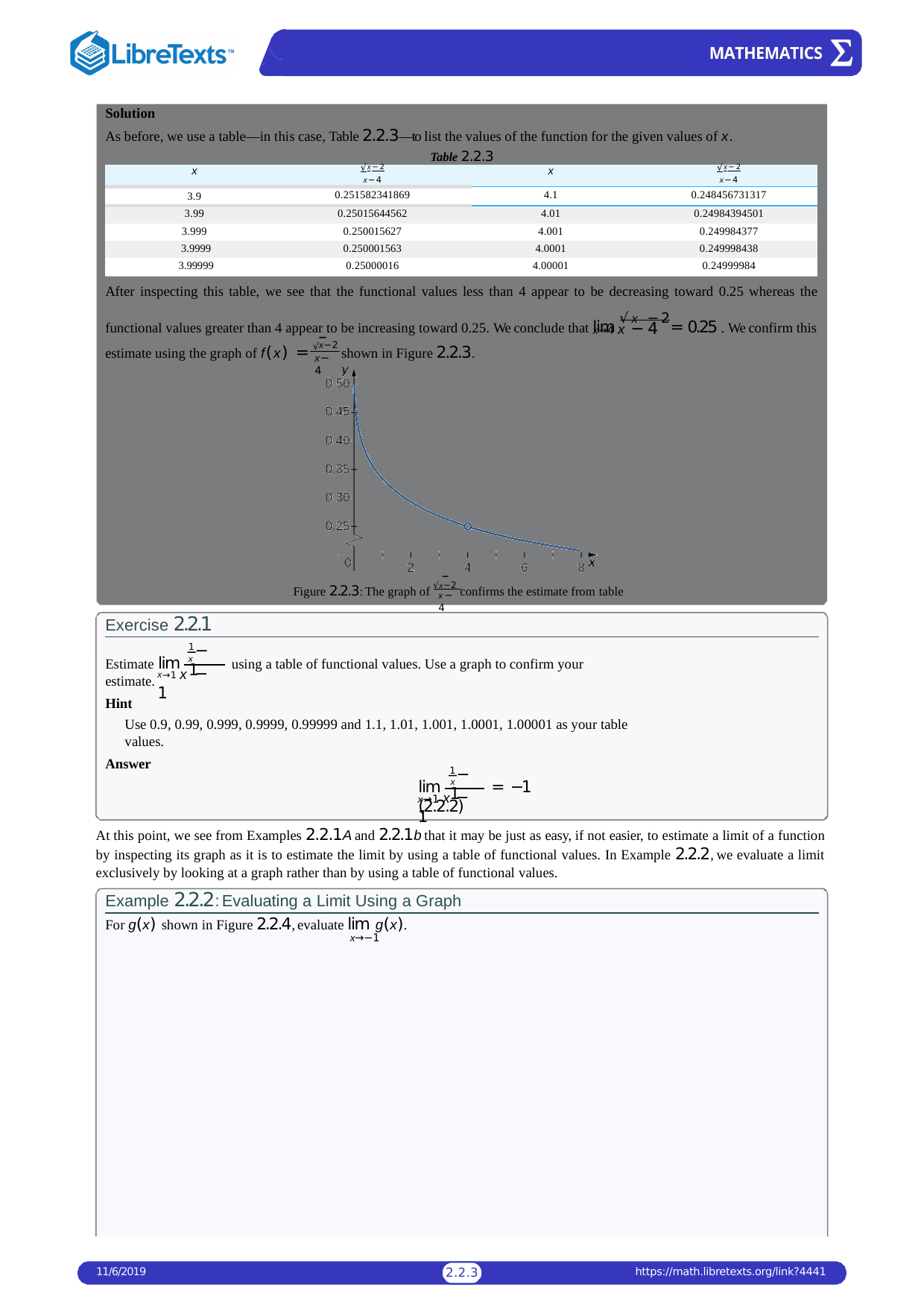

Solution
As before, we use a table—in this case, Table 2.2.3—to list the values of the function for the given values of x.
Table 2.2.3

| x | √x−2 x−4 | x | √x−2 x−4 |
| --- | --- | --- | --- |
| 3.9 | 0.251582341869 | 4.1 | 0.248456731317 |
| 3.99 | 0.25015644562 | 4.01 | 0.24984394501 |
| 3.999 | 0.250015627 | 4.001 | 0.249984377 |
| 3.9999 | 0.250001563 | 4.0001 | 0.249998438 |
| 3.99999 | 0.25000016 | 4.00001 | 0.24999984 |
After inspecting this table, we see that the functional values less than 4 appear to be decreasing toward 0.25 whereas the
functional values greater than 4 appear to be increasing toward 0.25. We conclude that lim √x − 2 = 0.25 . We confirm this
x→4 x − 4

estimate using the graph of f(x) = √x−2 shown in Figure 2.2.3.
x−4

Figure 2.2.3: The graph of √x−2 confirms the estimate from table
x−4

Exercise 2.2.1

1 − 1
Estimate lim x	using a table of functional values. Use a graph to confirm your estimate.

x→1 x − 1

Hint
Use 0.9, 0.99, 0.999, 0.9999, 0.99999 and 1.1, 1.01, 1.001, 1.0001, 1.00001 as your table values.
Answer
1 − 1
lim  x	= −1	(2.2.2)

x→1 x − 1

At this point, we see from Examples 2.2.1A and 2.2.1b that it may be just as easy, if not easier, to estimate a limit of a function  by inspecting its graph as it is to estimate the limit by using a table of functional values. In Example 2.2.2, we evaluate a limit  exclusively by looking at a graph rather than by using a table of functional values.
Example 2.2.2: Evaluating a Limit Using a Graph
For g(x) shown in Figure 2.2.4, evaluate lim g(x).
x→−1

11/6/2019
https://math.libretexts.org/link?4441
2.2.3